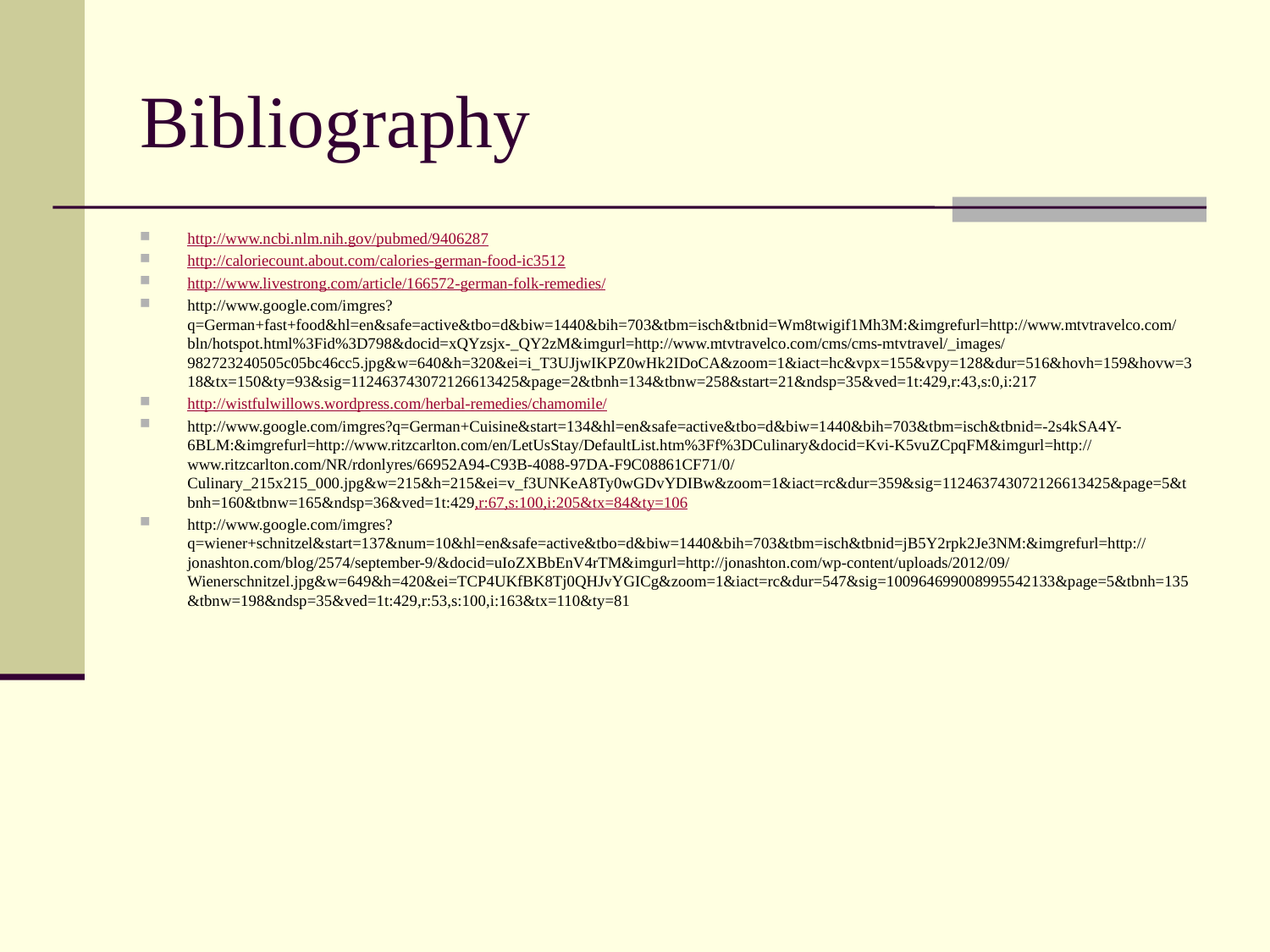

Bibliography
http://www.ncbi.nlm.nih.gov/pubmed/9406287
http://caloriecount.about.com/calories-german-food-ic3512
http://www.livestrong.com/article/166572-german-folk-remedies/
http://www.google.com/imgres?q=German+fast+food&hl=en&safe=active&tbo=d&biw=1440&bih=703&tbm=isch&tbnid=Wm8twigif1Mh3M:&imgrefurl=http://www.mtvtravelco.com/bln/hotspot.html%3Fid%3D798&docid=xQYzsjx-_QY2zM&imgurl=http://www.mtvtravelco.com/cms/cms-mtvtravel/_images/982723240505c05bc46cc5.jpg&w=640&h=320&ei=i_T3UJjwIKPZ0wHk2IDoCA&zoom=1&iact=hc&vpx=155&vpy=128&dur=516&hovh=159&hovw=318&tx=150&ty=93&sig=112463743072126613425&page=2&tbnh=134&tbnw=258&start=21&ndsp=35&ved=1t:429,r:43,s:0,i:217
http://wistfulwillows.wordpress.com/herbal-remedies/chamomile/
http://www.google.com/imgres?q=German+Cuisine&start=134&hl=en&safe=active&tbo=d&biw=1440&bih=703&tbm=isch&tbnid=-2s4kSA4Y-6BLM:&imgrefurl=http://www.ritzcarlton.com/en/LetUsStay/DefaultList.htm%3Ff%3DCulinary&docid=Kvi-K5vuZCpqFM&imgurl=http://www.ritzcarlton.com/NR/rdonlyres/66952A94-C93B-4088-97DA-F9C08861CF71/0/Culinary_215x215_000.jpg&w=215&h=215&ei=v_f3UNKeA8Ty0wGDvYDIBw&zoom=1&iact=rc&dur=359&sig=112463743072126613425&page=5&tbnh=160&tbnw=165&ndsp=36&ved=1t:429,r:67,s:100,i:205&tx=84&ty=106
http://www.google.com/imgres?q=wiener+schnitzel&start=137&num=10&hl=en&safe=active&tbo=d&biw=1440&bih=703&tbm=isch&tbnid=jB5Y2rpk2Je3NM:&imgrefurl=http://jonashton.com/blog/2574/september-9/&docid=uIoZXBbEnV4rTM&imgurl=http://jonashton.com/wp-content/uploads/2012/09/Wienerschnitzel.jpg&w=649&h=420&ei=TCP4UKfBK8Tj0QHJvYGICg&zoom=1&iact=rc&dur=547&sig=100964699008995542133&page=5&tbnh=135&tbnw=198&ndsp=35&ved=1t:429,r:53,s:100,i:163&tx=110&ty=81